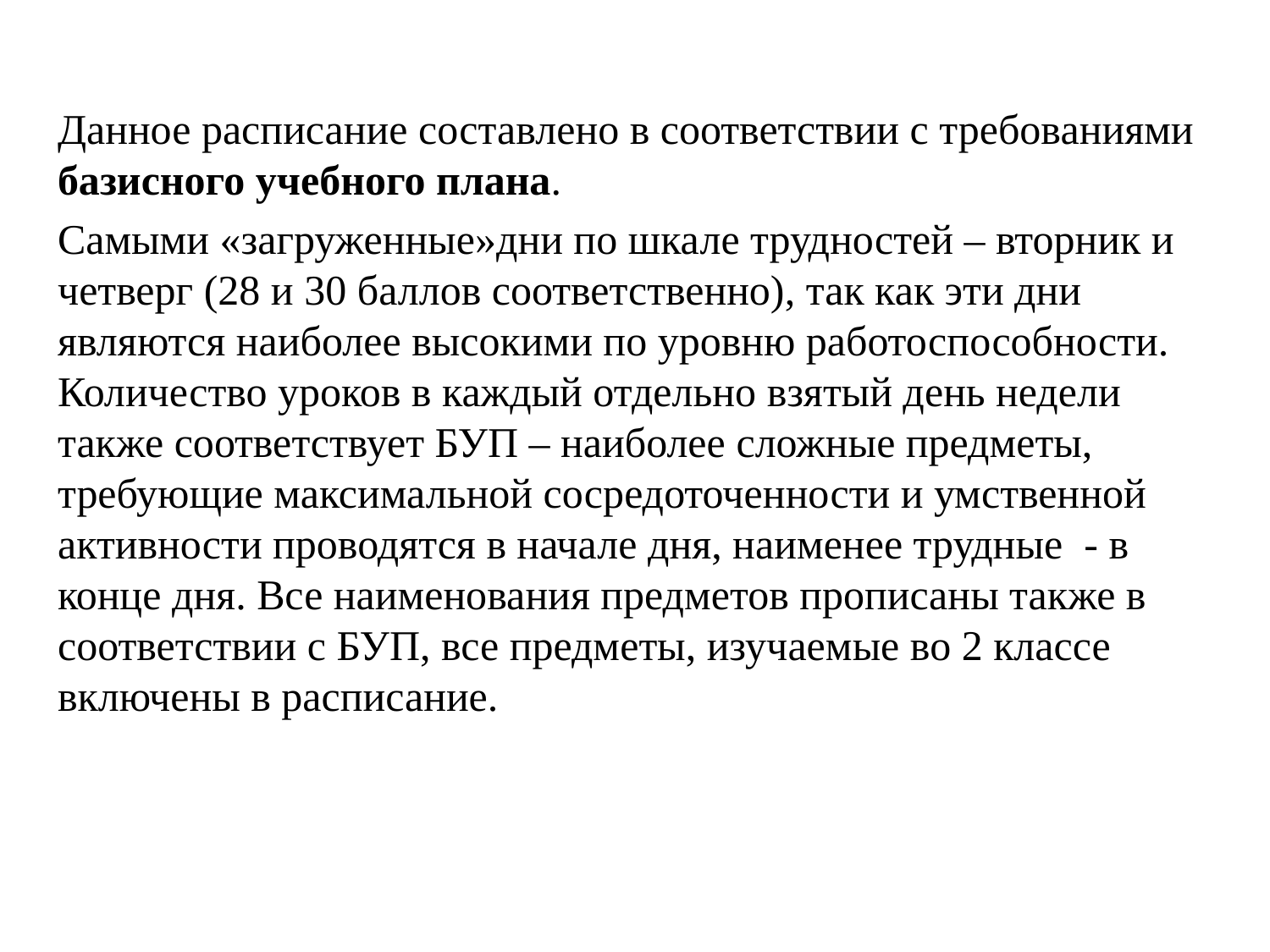

Данное расписание составлено в соответствии с требованиями базисного учебного плана.
Самыми «загруженные»дни по шкале трудностей – вторник и четверг (28 и 30 баллов соответственно), так как эти дни являются наиболее высокими по уровню работоспособности. Количество уроков в каждый отдельно взятый день недели также соответствует БУП – наиболее сложные предметы, требующие максимальной сосредоточенности и умственной активности проводятся в начале дня, наименее трудные  - в конце дня. Все наименования предметов прописаны также в соответствии с БУП, все предметы, изучаемые во 2 классе включены в расписание.